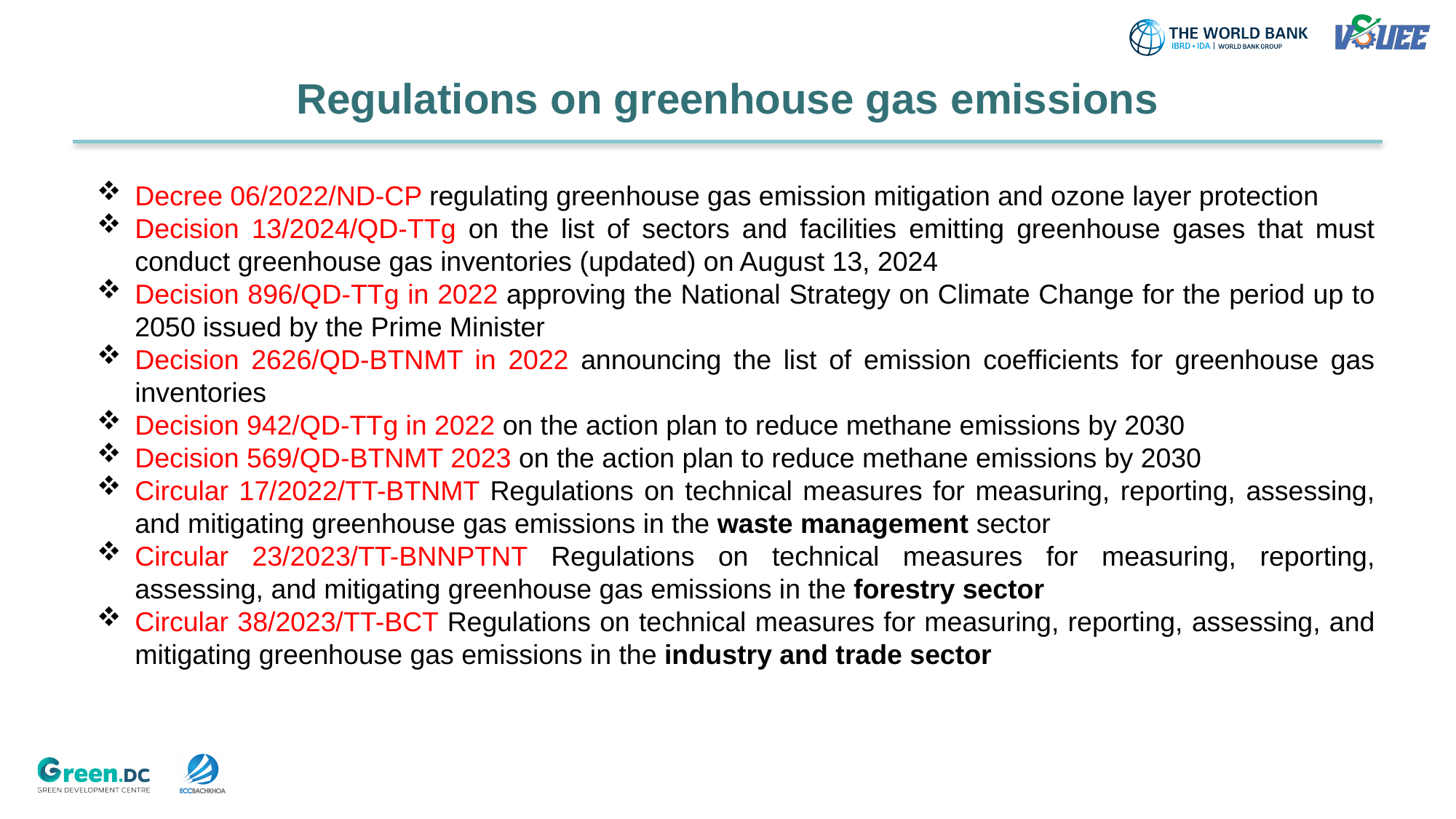

# Regulations on greenhouse gas emissions
Decree 06/2022/ND-CP regulating greenhouse gas emission mitigation and ozone layer protection
Decision 13/2024/QD-TTg on the list of sectors and facilities emitting greenhouse gases that must conduct greenhouse gas inventories (updated) on August 13, 2024
Decision 896/QD-TTg in 2022 approving the National Strategy on Climate Change for the period up to 2050 issued by the Prime Minister
Decision 2626/QD-BTNMT in 2022 announcing the list of emission coefficients for greenhouse gas inventories
Decision 942/QD-TTg in 2022 on the action plan to reduce methane emissions by 2030
Decision 569/QD-BTNMT 2023 on the action plan to reduce methane emissions by 2030
Circular 17/2022/TT-BTNMT Regulations on technical measures for measuring, reporting, assessing, and mitigating greenhouse gas emissions in the waste management sector
Circular 23/2023/TT-BNNPTNT Regulations on technical measures for measuring, reporting, assessing, and mitigating greenhouse gas emissions in the forestry sector
Circular 38/2023/TT-BCT Regulations on technical measures for measuring, reporting, assessing, and mitigating greenhouse gas emissions in the industry and trade sector